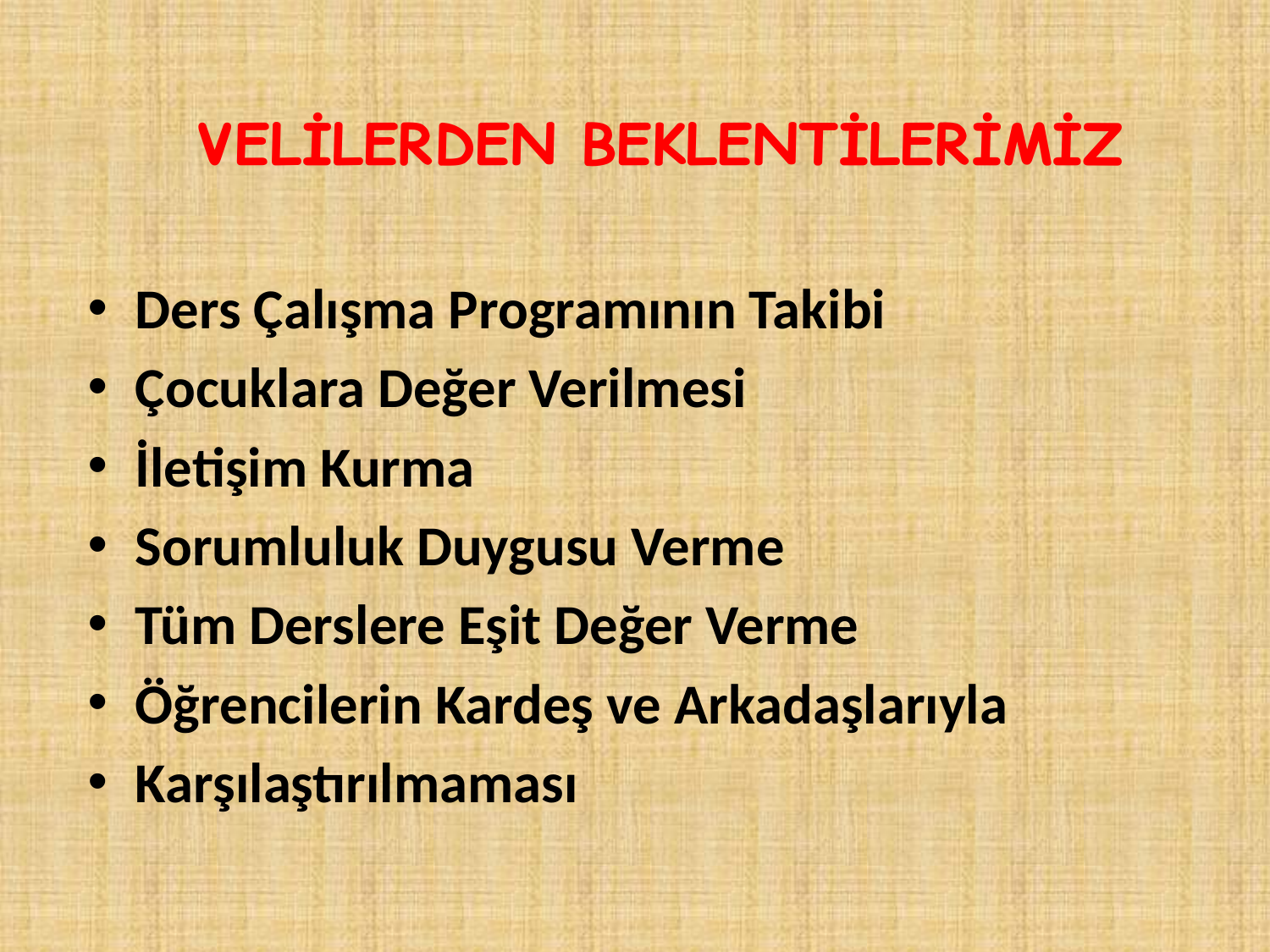

# VELİLERDEN BEKLENTİLERİMİZ
Ders Çalışma Programının Takibi
Çocuklara Değer Verilmesi
İletişim Kurma
Sorumluluk Duygusu Verme
Tüm Derslere Eşit Değer Verme
Öğrencilerin Kardeş ve Arkadaşlarıyla
Karşılaştırılmaması